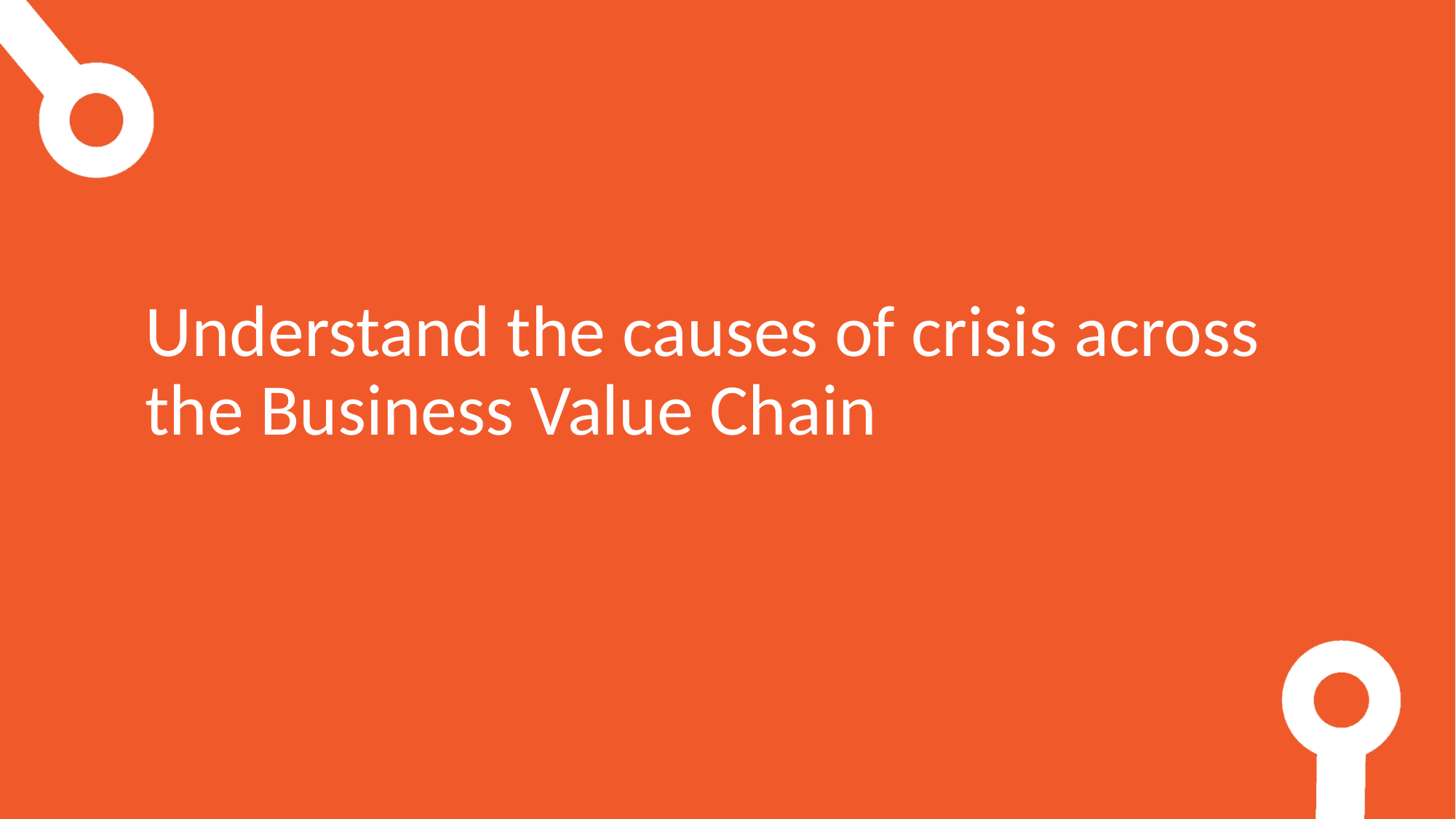

Understand the causes of crisis across the Business Value Chain